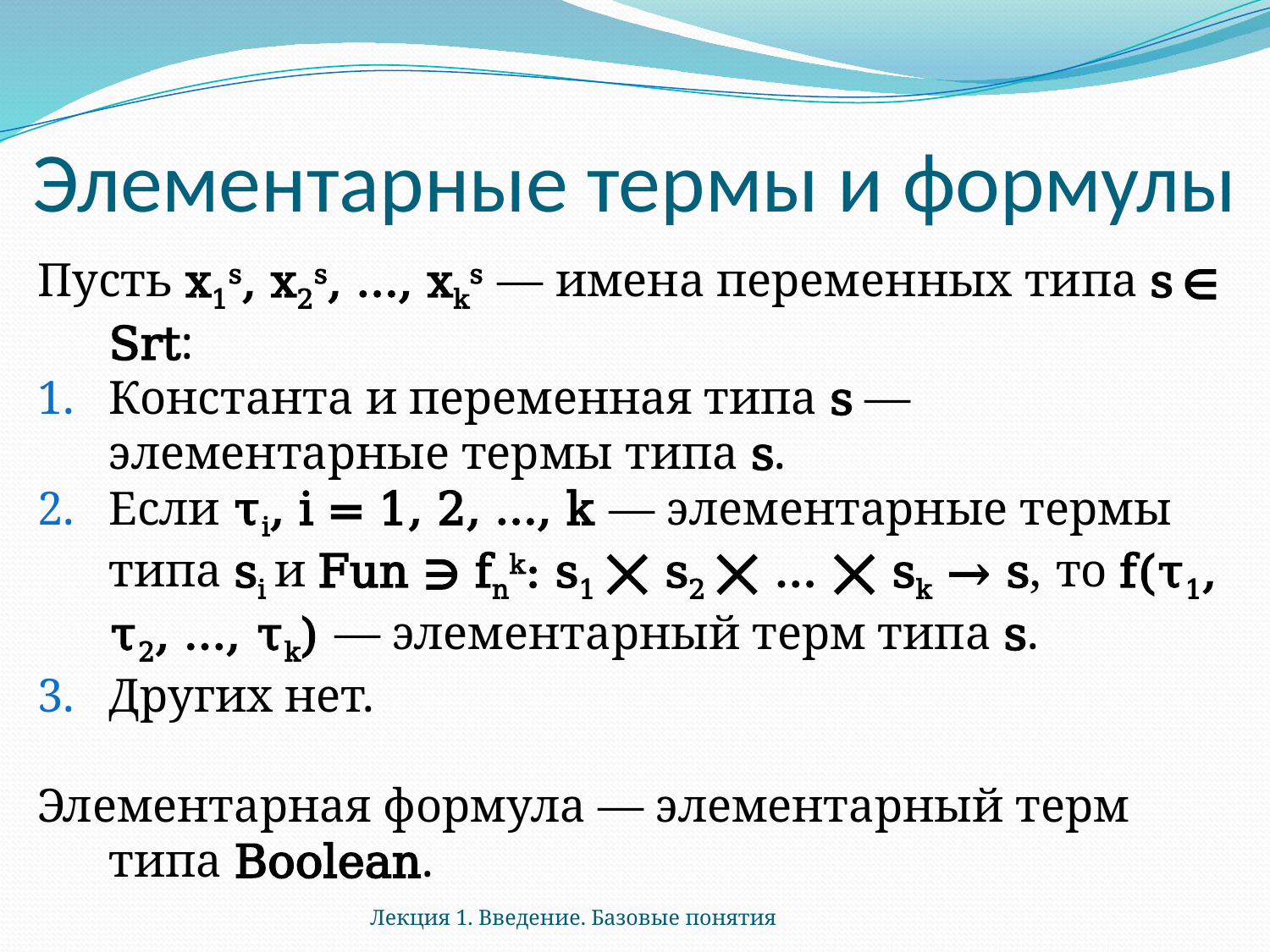

# Элементарные термы и формулы
Пусть x1s, x2s, …, xks — имена переменных типа s ∈ Srt:
Константа и переменная типа s — элементарные термы типа s.
Если τi, i = 1, 2, …, k — элементарные термы типа si и Fun ∋ fnk: s1 ⨉ s2 ⨉ … ⨉ sk → s, то f(τ1, τ2, …, τk) — элементарный терм типа s.
Других нет.

Элементарная формула — элементарный терм типа Boolean.
Лекция 1. Введение. Базовые понятия